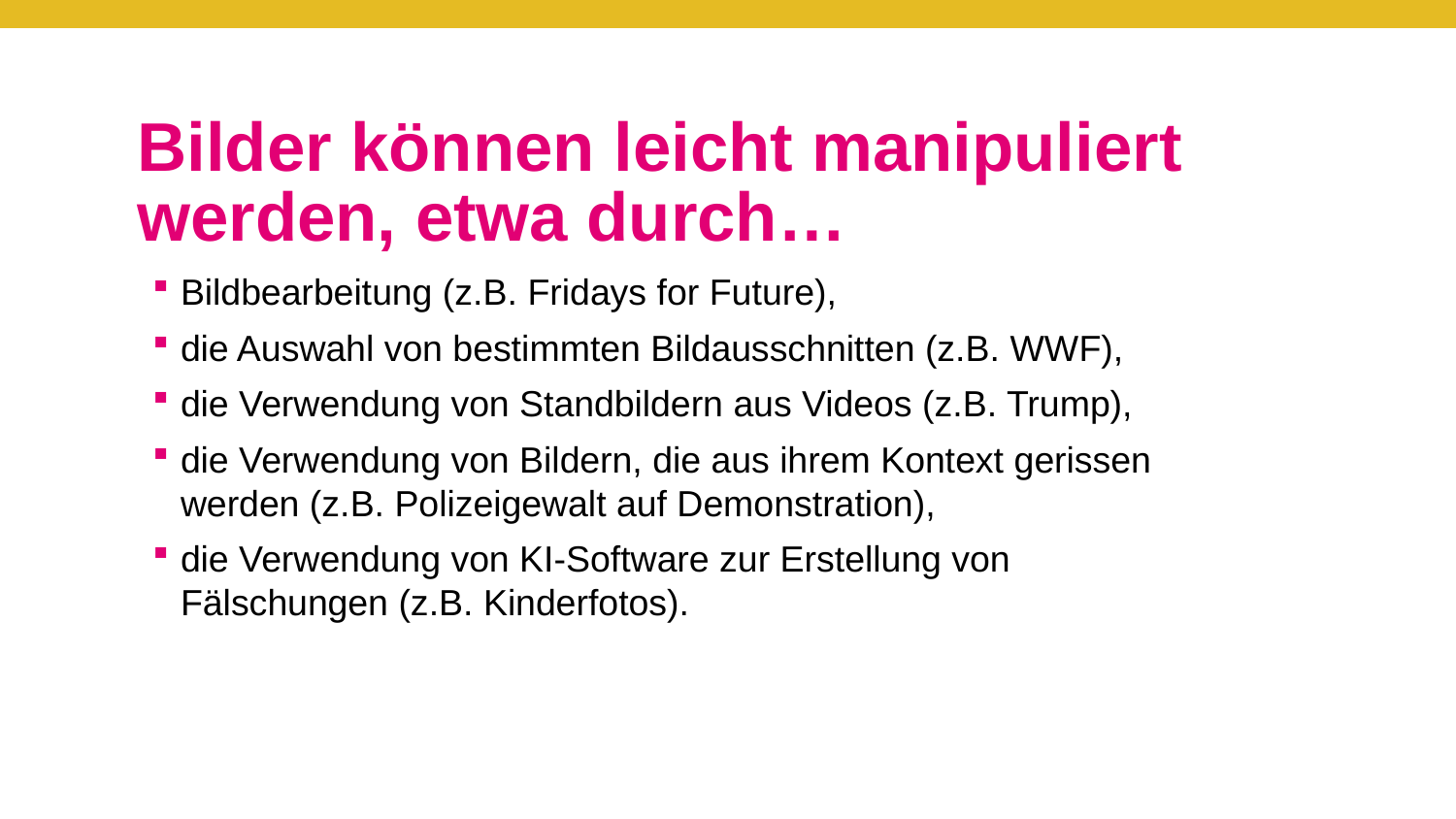

# Bilder können leicht manipuliert werden, etwa durch…
Bildbearbeitung (z.B. Fridays for Future),
die Auswahl von bestimmten Bildausschnitten (z.B. WWF),
die Verwendung von Standbildern aus Videos (z.B. Trump),
die Verwendung von Bildern, die aus ihrem Kontext gerissen werden (z.B. Polizeigewalt auf Demonstration),
die Verwendung von KI-Software zur Erstellung von Fälschungen (z.B. Kinderfotos).